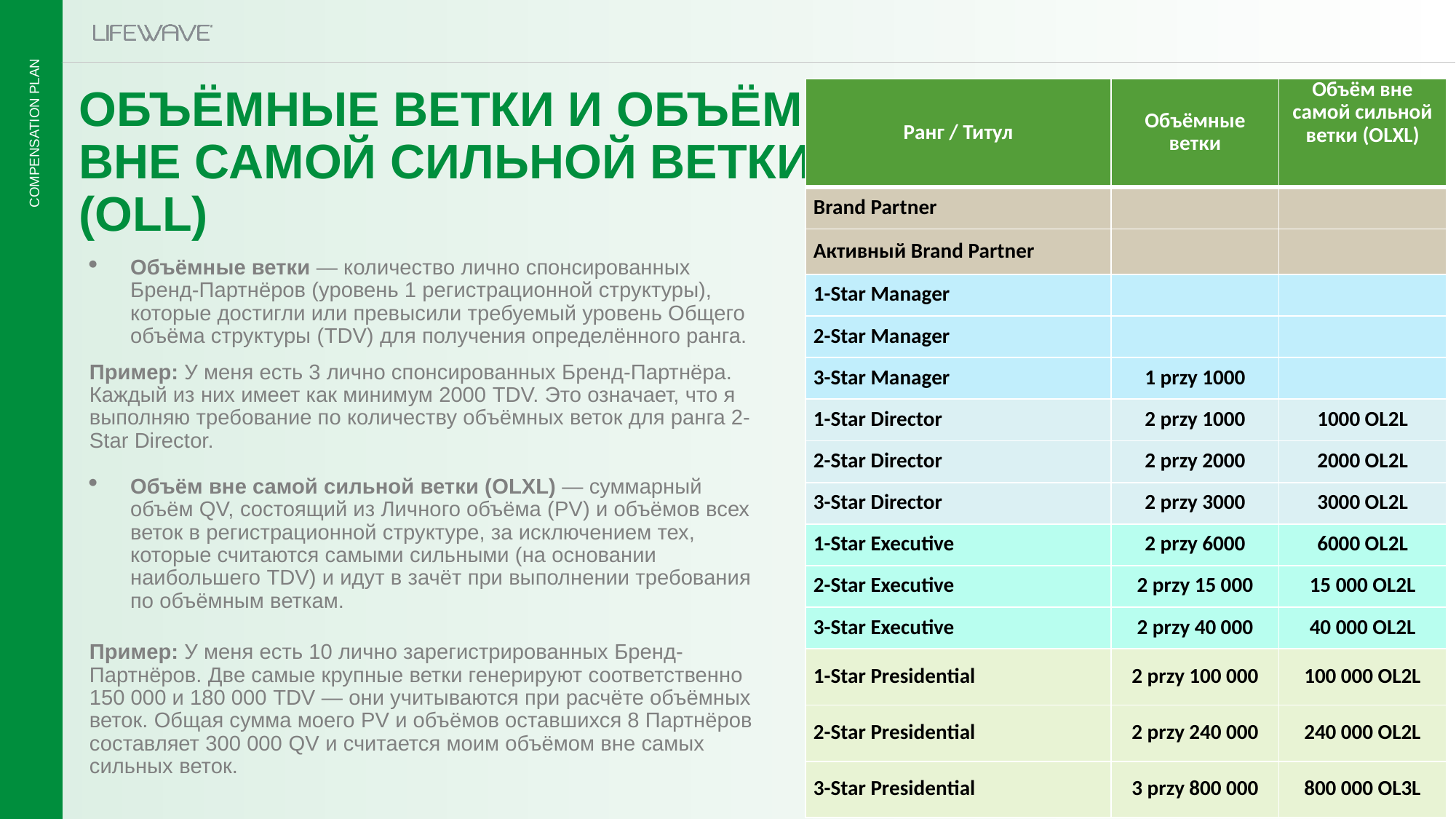

ОБЪЁМНЫЕ ВЕТКИ И ОБЪЁМ ВНЕ САМОЙ СИЛЬНОЙ ВЕТКИ (OLL)
| Ранг / Титул | Объёмные ветки | Объём вне самой сильной ветки (OLXL) |
| --- | --- | --- |
| Brand Partner |  |  |
| Активный Brand Partner |  |  |
| 1-Star Manager |  |  |
| 2-Star Manager |  |  |
| 3-Star Manager | 1 przy 1000 |  |
| 1-Star Director | 2 przy 1000 | 1000 OL2L |
| 2-Star Director | 2 przy 2000 | 2000 OL2L |
| 3-Star Director | 2 przy 3000 | 3000 OL2L |
| 1-Star Executive | 2 przy 6000 | 6000 OL2L |
| 2-Star Executive | 2 przy 15 000 | 15 000 OL2L |
| 3-Star Executive | 2 przy 40 000 | 40 000 OL2L |
| 1-Star Presidential | 2 przy 100 000 | 100 000 OL2L |
| 2-Star Presidential | 2 przy 240 000 | 240 000 OL2L |
| 3-Star Presidential | 3 przy 800 000 | 800 000 OL3L |
Объёмные ветки — количество лично спонсированных Бренд-Партнёров (уровень 1 регистрационной структуры), которые достигли или превысили требуемый уровень Общего объёма структуры (TDV) для получения определённого ранга.

Пример: У меня есть 3 лично спонсированных Бренд-Партнёра. Каждый из них имеет как минимум 2000 TDV. Это означает, что я выполняю требование по количеству объёмных веток для ранга 2-Star Director.

Объём вне самой сильной ветки (OLXL) — суммарный объём QV, состоящий из Личного объёма (PV) и объёмов всех веток в регистрационной структуре, за исключением тех, которые считаются самыми сильными (на основании наибольшего TDV) и идут в зачёт при выполнении требования по объёмным веткам.

Пример: У меня есть 10 лично зарегистрированных Бренд-Партнёров. Две самые крупные ветки генерируют соответственно 150 000 и 180 000 TDV — они учитываются при расчёте объёмных веток. Общая сумма моего PV и объёмов оставшихся 8 Партнёров составляет 300 000 QV и считается моим объёмом вне самых сильных веток.